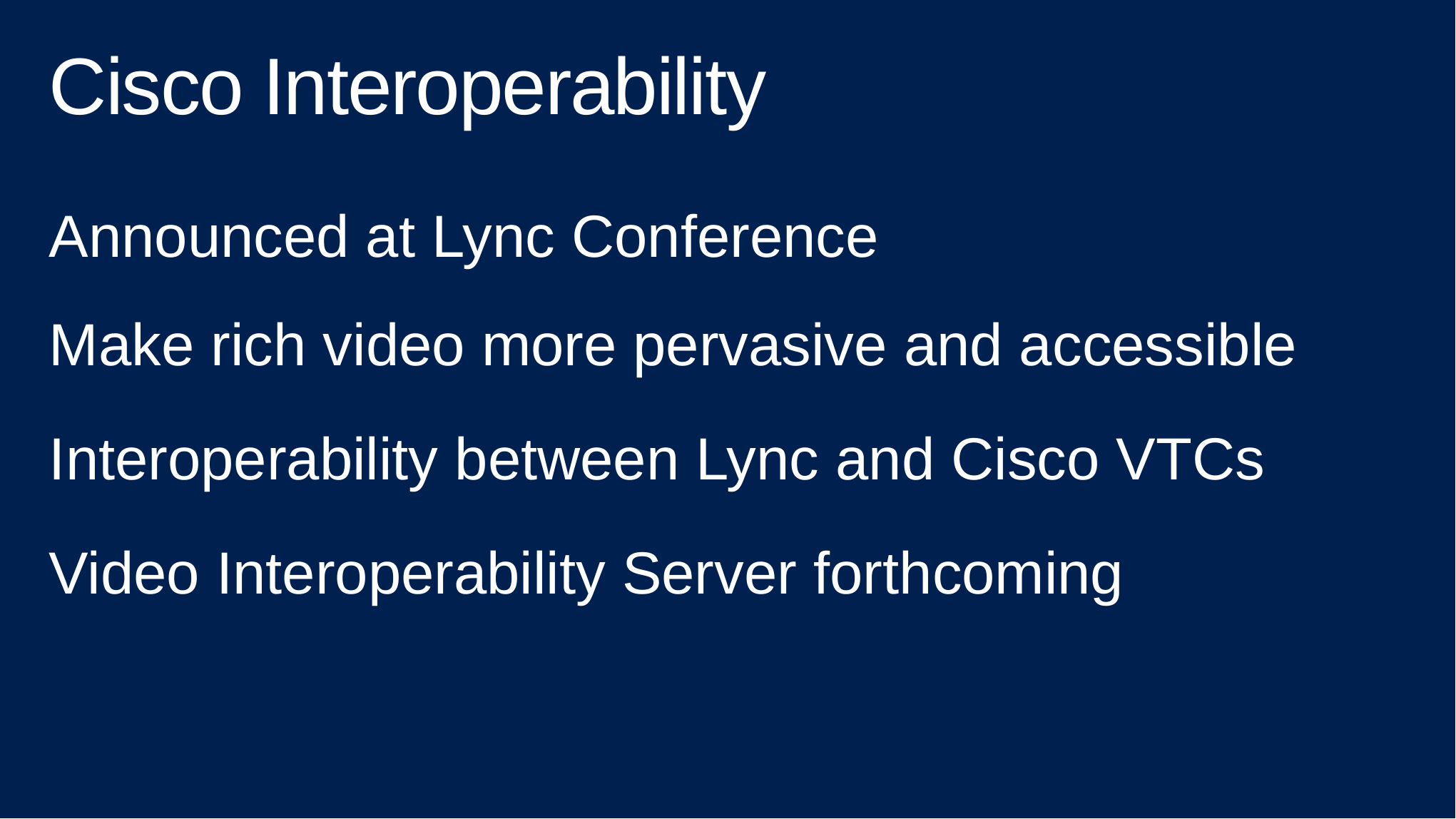

# Cisco Interoperability
Announced at Lync Conference
Make rich video more pervasive and accessible

Interoperability between Lync and Cisco VTCs

Video Interoperability Server forthcoming